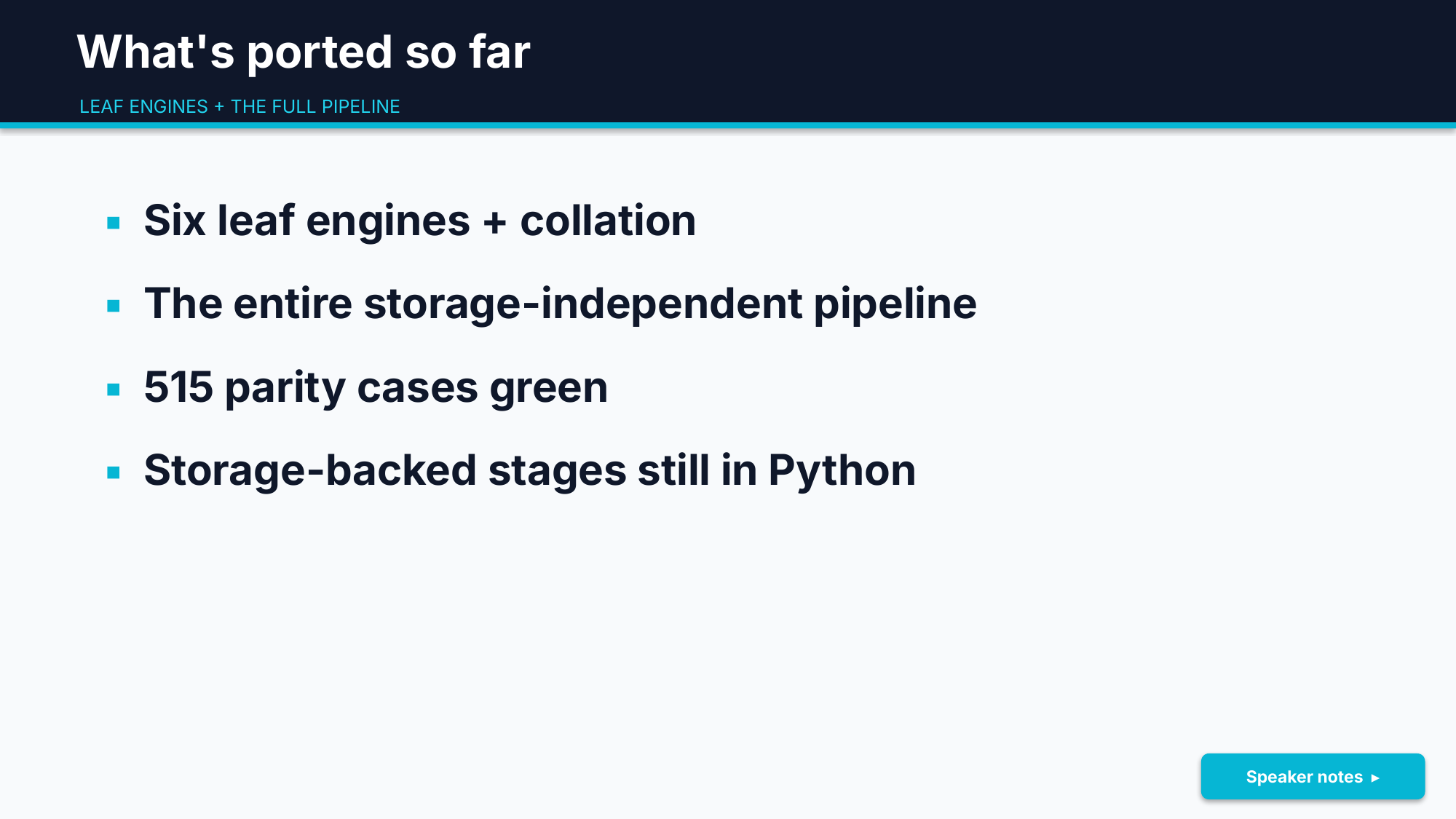

What's ported so far
LEAF ENGINES + THE FULL PIPELINE

▪  Six leaf engines + collation
▪  The entire storage-independent pipeline
▪  515 parity cases green
▪  Storage-backed stages still in Python
Speaker notes  ▸